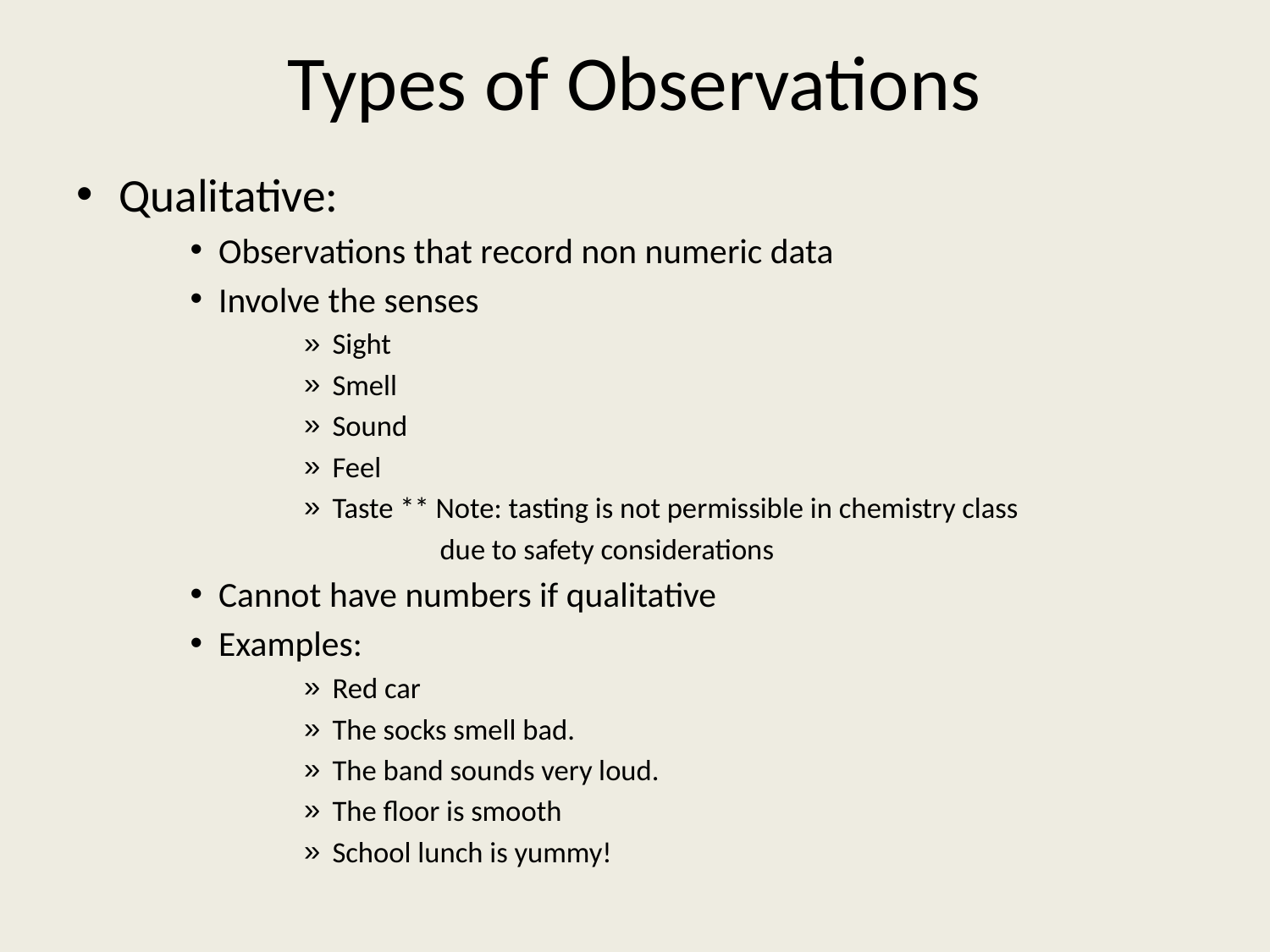

# Types of Observations
Qualitative:
Observations that record non numeric data
Involve the senses
Sight
Smell
Sound
Feel
Taste ** Note: tasting is not permissible in chemistry class
            due to safety considerations
Cannot have numbers if qualitative
Examples:
Red car
The socks smell bad.
The band sounds very loud.
The floor is smooth
School lunch is yummy!